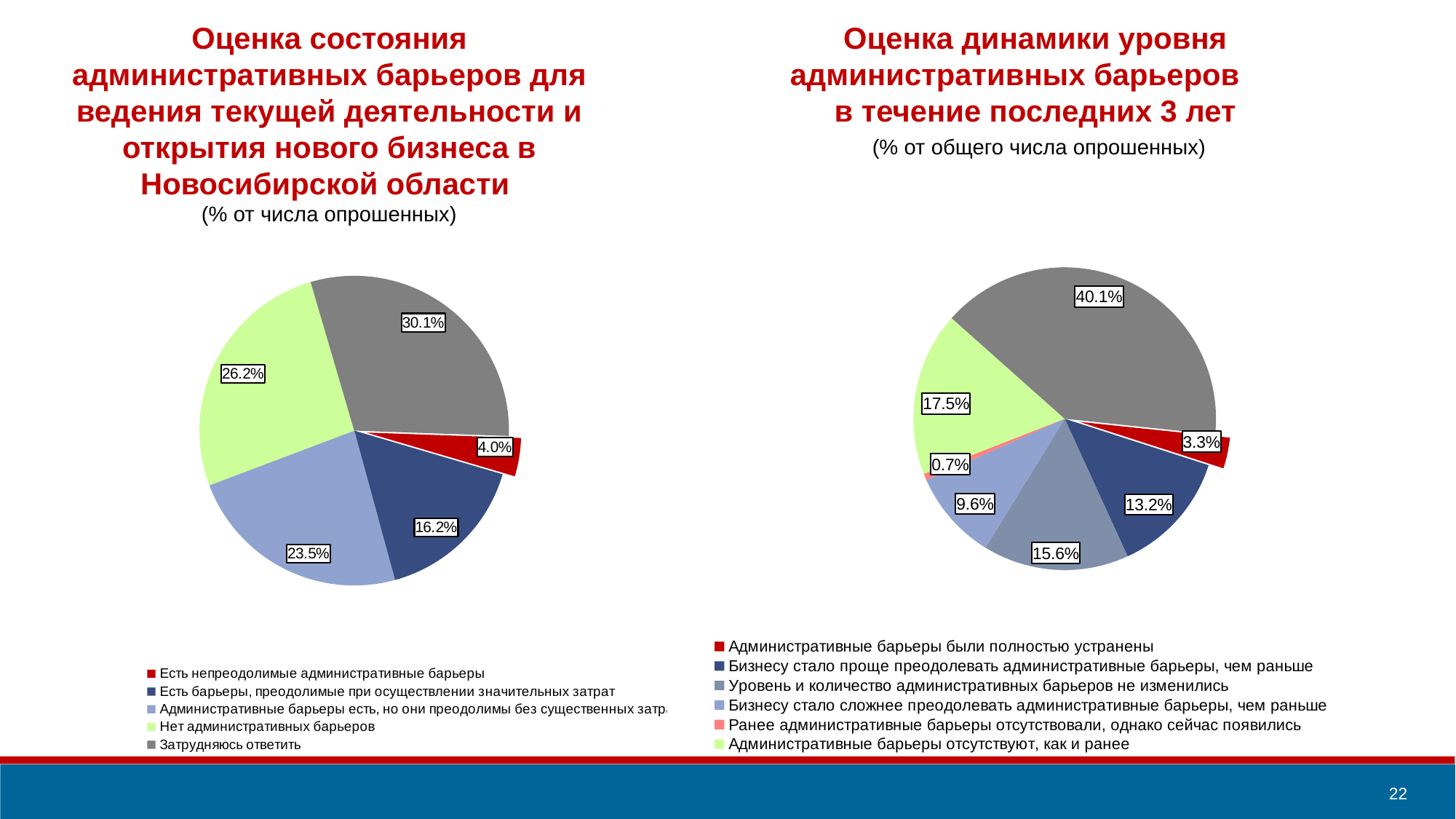

Оценка состояния административных барьеров для ведения текущей деятельности и открытия нового бизнеса в Новосибирской области
(% от числа опрошенных)

Оценка динамики уровня административных барьеров
в течение последних 3 лет
 (% от общего числа опрошенных)

### Chart

| Category | % |
|---|---|
| Есть непреодолимые административные барьеры | 0.04 |
| Есть барьеры, преодолимые при осуществлении значительных затрат | 0.162 |
| Административные барьеры есть, но они преодолимы без существенных затрат | 0.235 |
| Нет административных барьеров | 0.262 |
| Затрудняюсь ответить | 0.301 |

### Chart

| Category | % |
|---|---|
| Административные барьеры были полностью устранены | 0.033 |
| Бизнесу стало проще преодолевать административные барьеры, чем раньше | 0.132 |
| Уровень и количество административных барьеров не изменились | 0.156 |
| Бизнесу стало сложнее преодолевать административные барьеры, чем раньше | 0.096 |
| Ранее административные барьеры отсутствовали, однако сейчас появились | 0.007 |
| Административные барьеры отсутствуют, как и ранее | 0.175 |
| Затрудняюсь ответить | 0.401 |
22